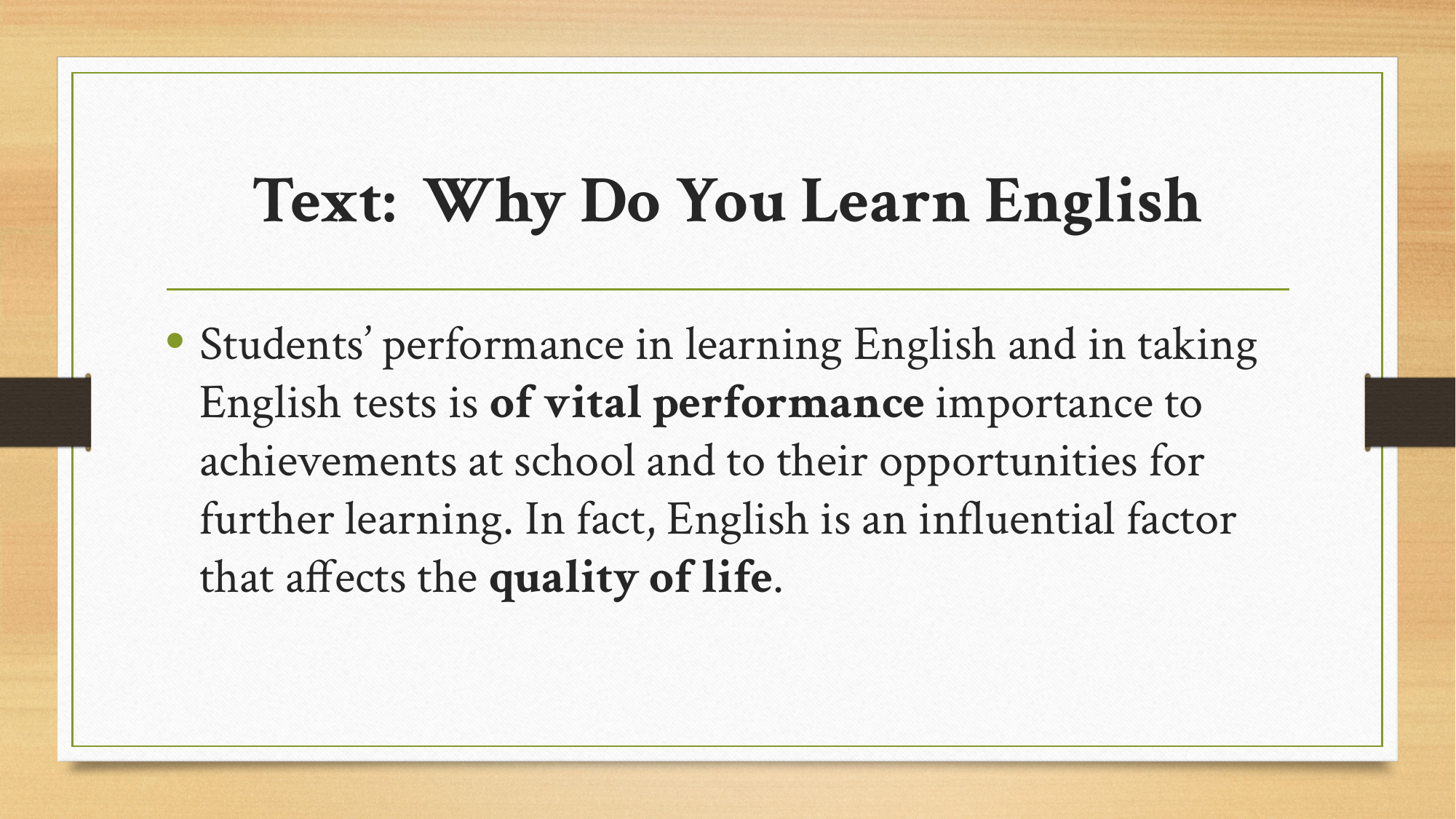

# Text:  Why Do You Learn English
Students’ performance in learning English and in taking English tests is of vital performance importance to achievements at school and to their opportunities for further learning. In fact, English is an influential factor that affects the quality of life.